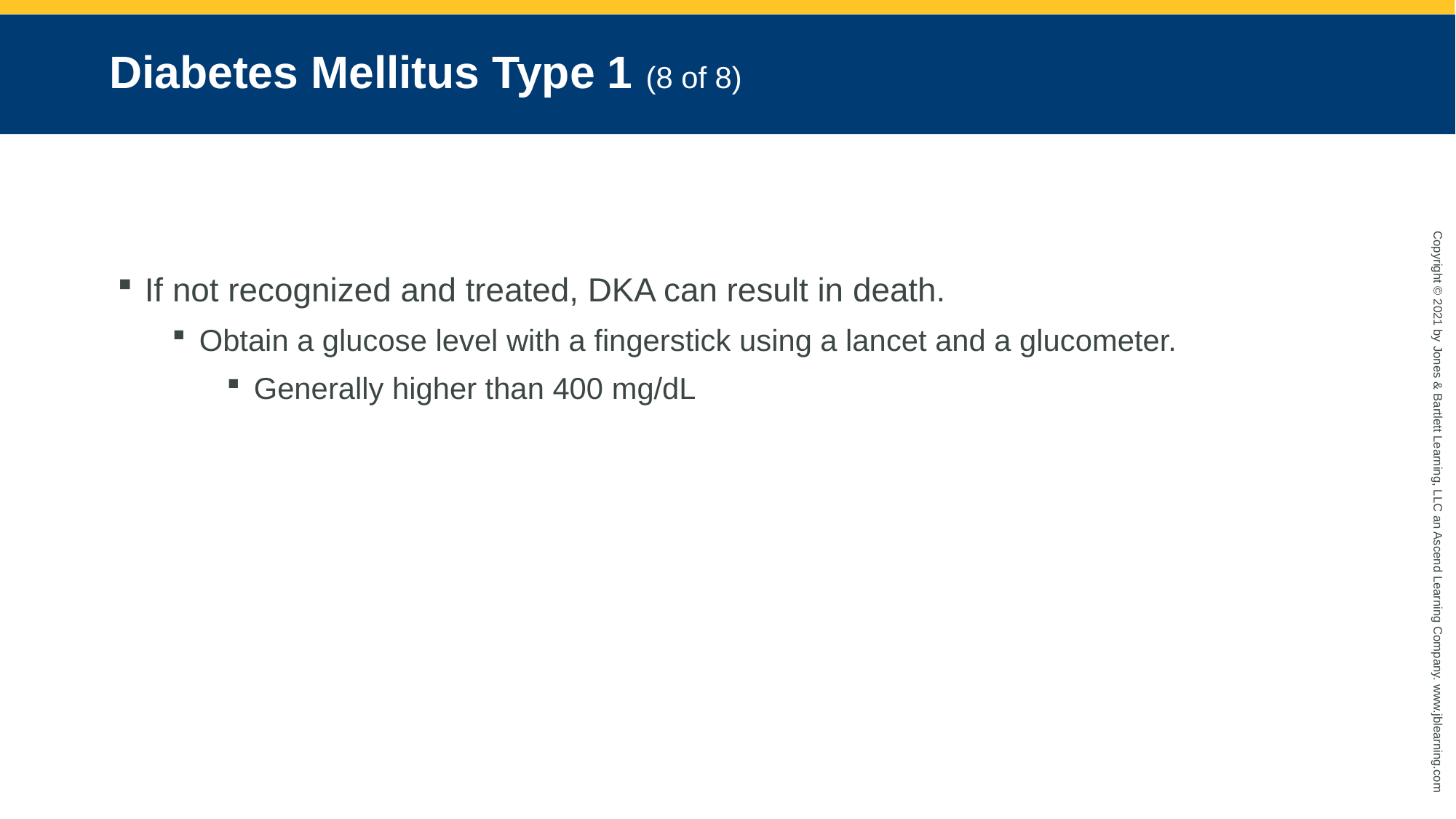

# Diabetes Mellitus Type 1 (8 of 8)
If not recognized and treated, DKA can result in death.
Obtain a glucose level with a fingerstick using a lancet and a glucometer.
Generally higher than 400 mg/dL